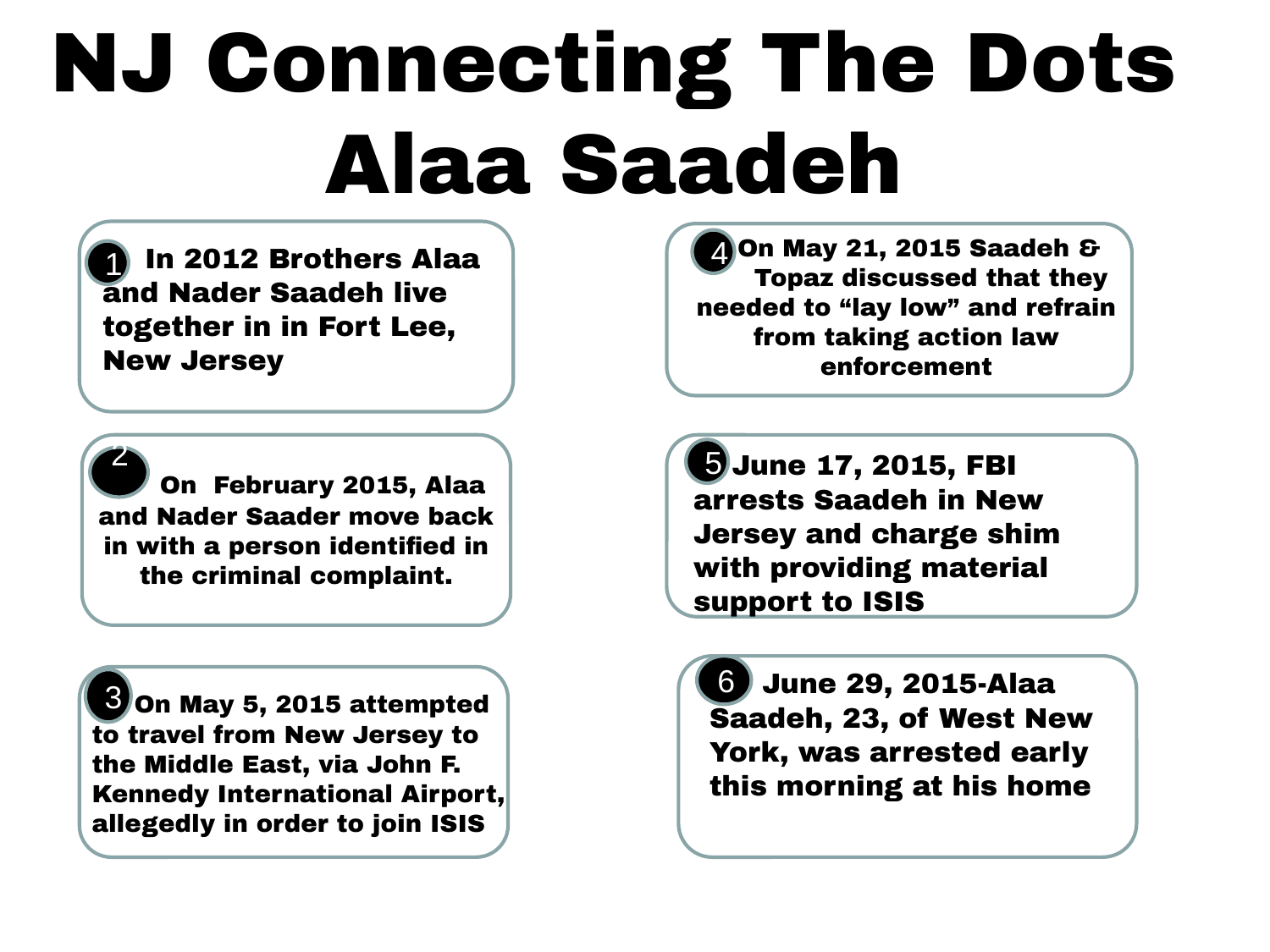

# NJ Connecting The Dots Alaa Saadeh

   On May 21, 2015 Saadeh &
       Topaz discussed that they  needed to “lay low” and refrain from taking action law enforcement
4
 1 In 2012 Brothers Alaa and Nader Saadeh live together in in Fort Lee, New Jersey
1

    June 17, 2015, FBI arrests Saadeh in New Jersey and charge shim with providing material support to ISIS
5
2
     On  February 2015, Alaa and Nader Saader move back in with a person identified in the criminal complaint.

     June 29, 2015-Alaa Saadeh, 23, of West New York, was arrested early this morning at his home
6

3
    On May 5, 2015 attempted to travel from New Jersey to the Middle East, via John F. Kennedy International Airport, allegedly in order to join ISIS